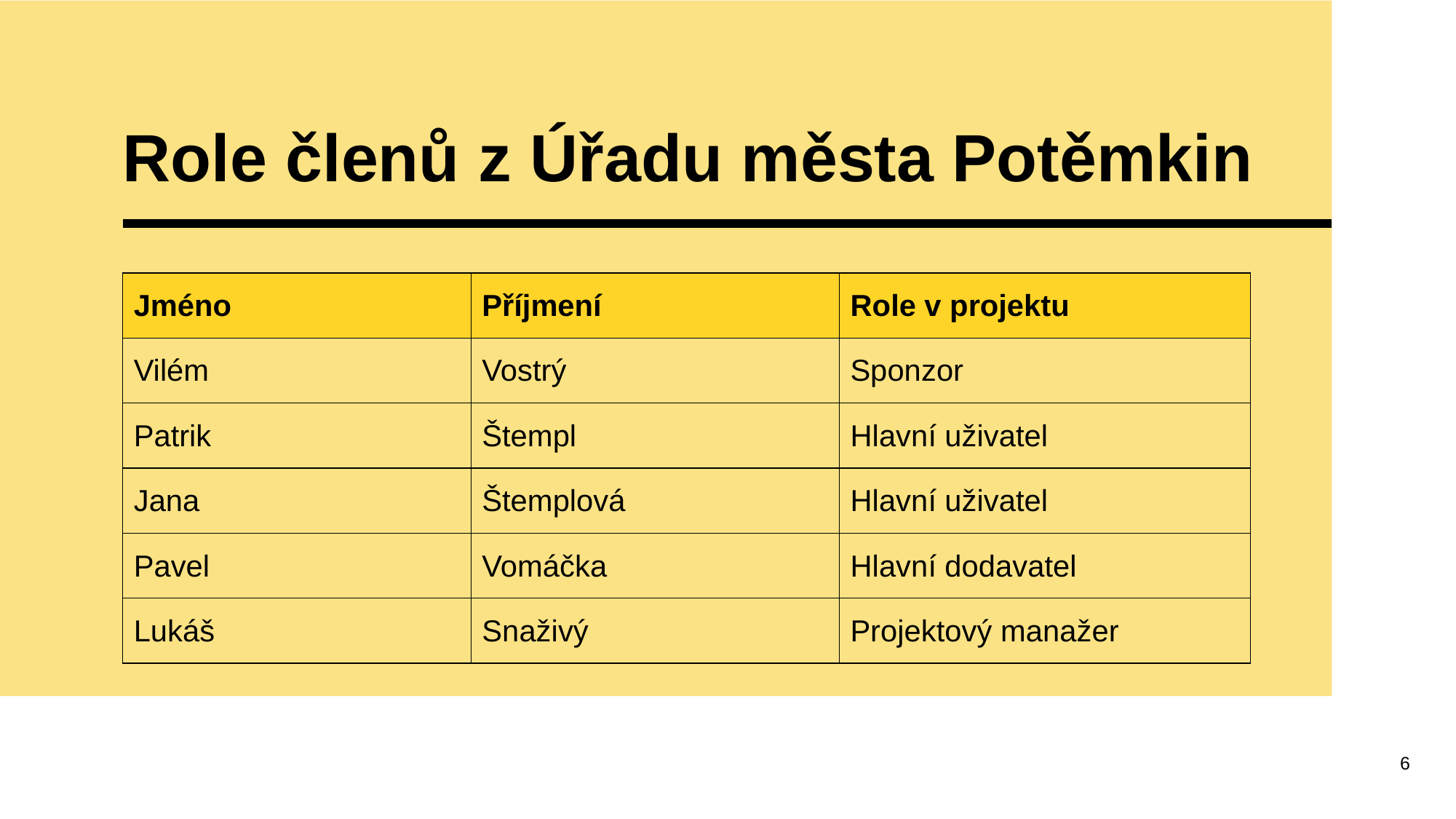

# Role členů z Úřadu města Potěmkin
| Jméno | Příjmení | Role v projektu |
| --- | --- | --- |
| Vilém | Vostrý | Sponzor |
| Patrik | Štempl | Hlavní uživatel |
| Jana | Štemplová | Hlavní uživatel |
| Pavel | Vomáčka | Hlavní dodavatel |
| Lukáš | Snaživý | Projektový manažer |
6